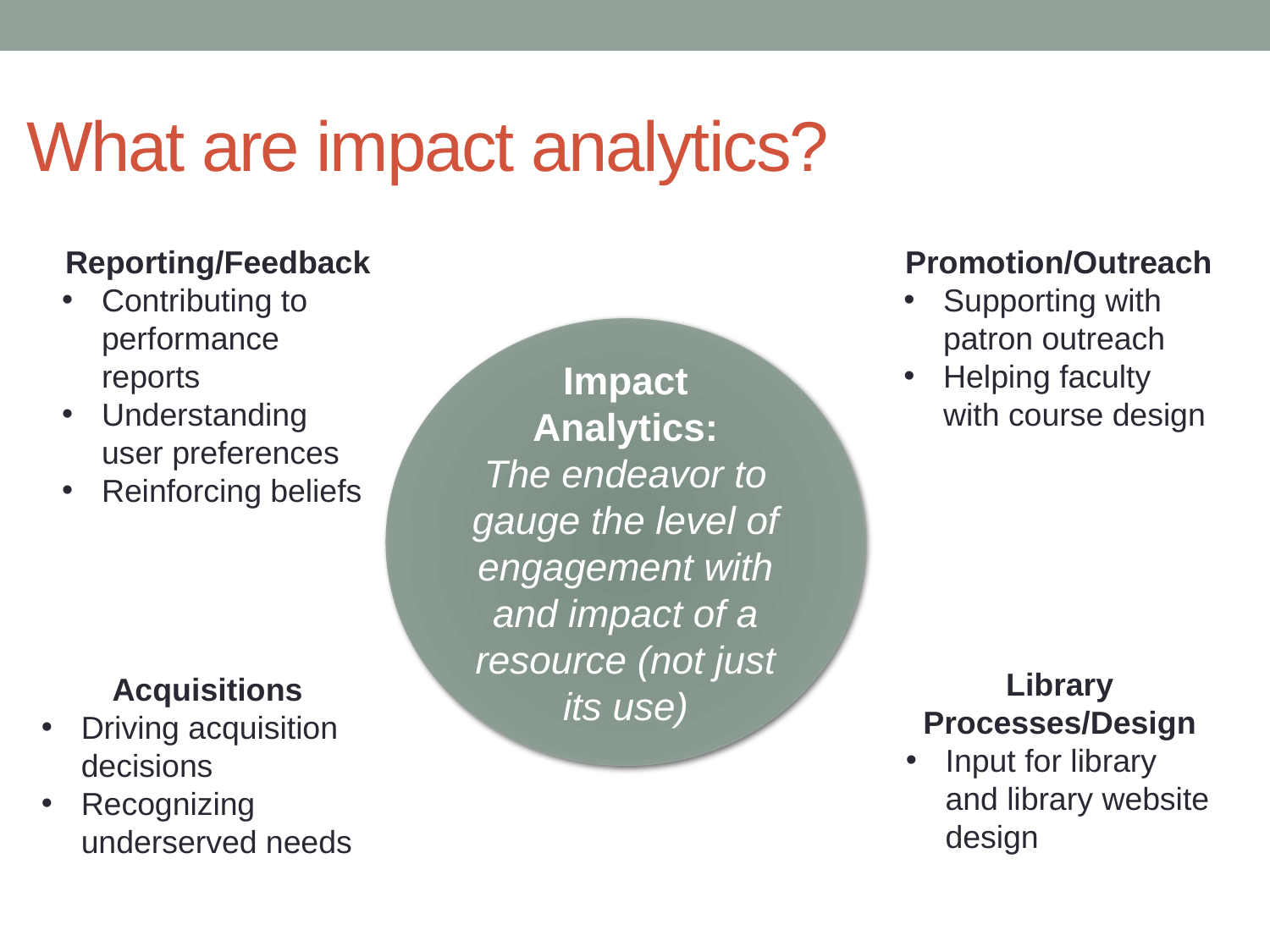

# What are impact analytics?
Reporting/Feedback
Contributing to performance reports
Understanding user preferences
Reinforcing beliefs
Promotion/Outreach
Supporting with patron outreach
Helping faculty with course design
Impact Analytics:
The endeavor to gauge the level of engagement with and impact of a resource (not just its use)
Library Processes/Design
Input for library and library website design
Acquisitions
Driving acquisition decisions
Recognizing underserved needs